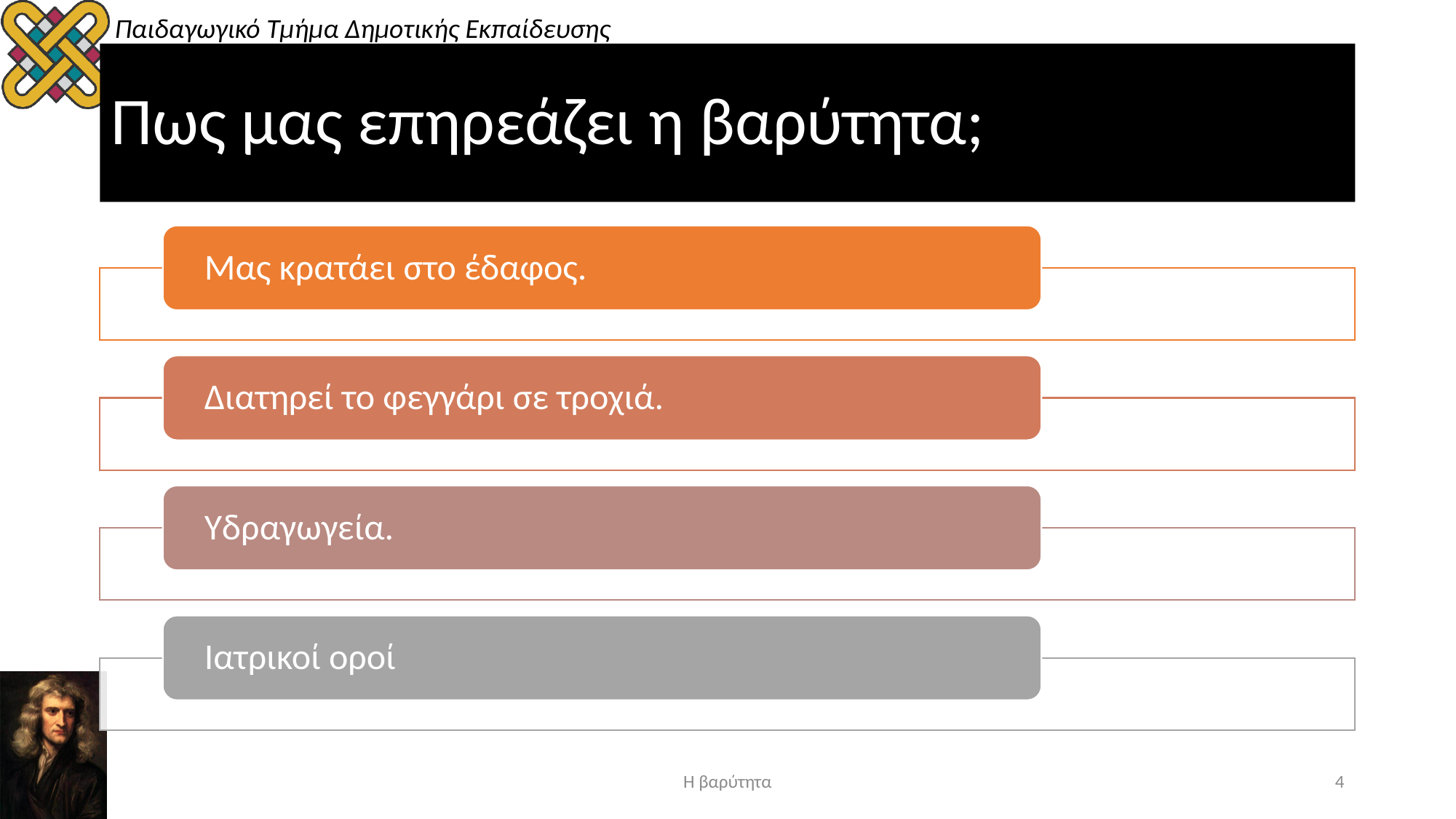

# Πως μας επηρεάζει η βαρύτητα;
Μας κρατάει στο έδαφος.
Διατηρεί το φεγγάρι σε τροχιά.

Υδραγωγεία.
Ιατρικοί οροί
Η βαρύτητα
4